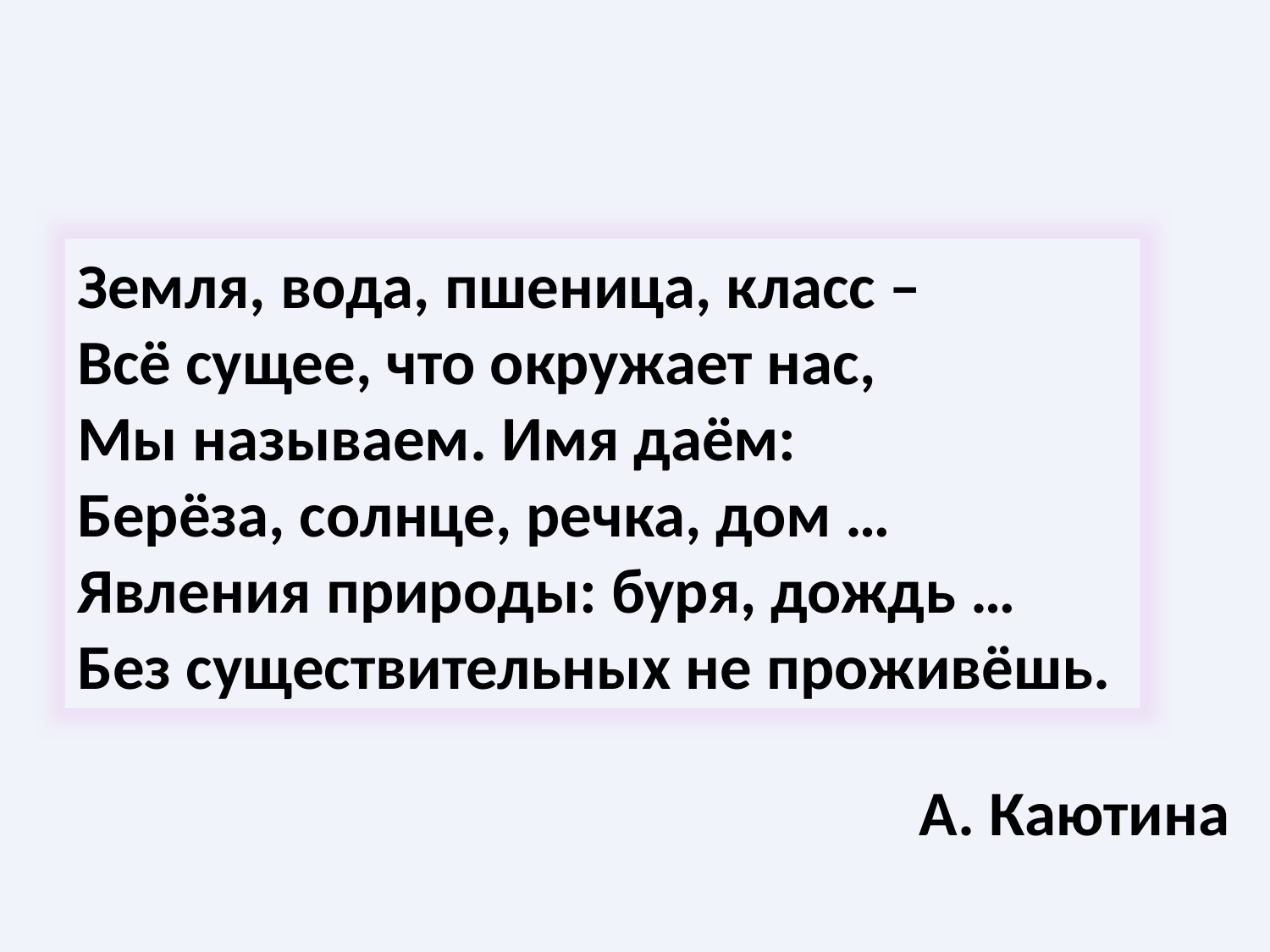

Земля, вода, пшеница, класс –
Всё сущее, что окружает нас,
Мы называем. Имя даём:
Берёза, солнце, речка, дом …
Явления природы: буря, дождь …
Без существительных не проживёшь.
А. Каютина